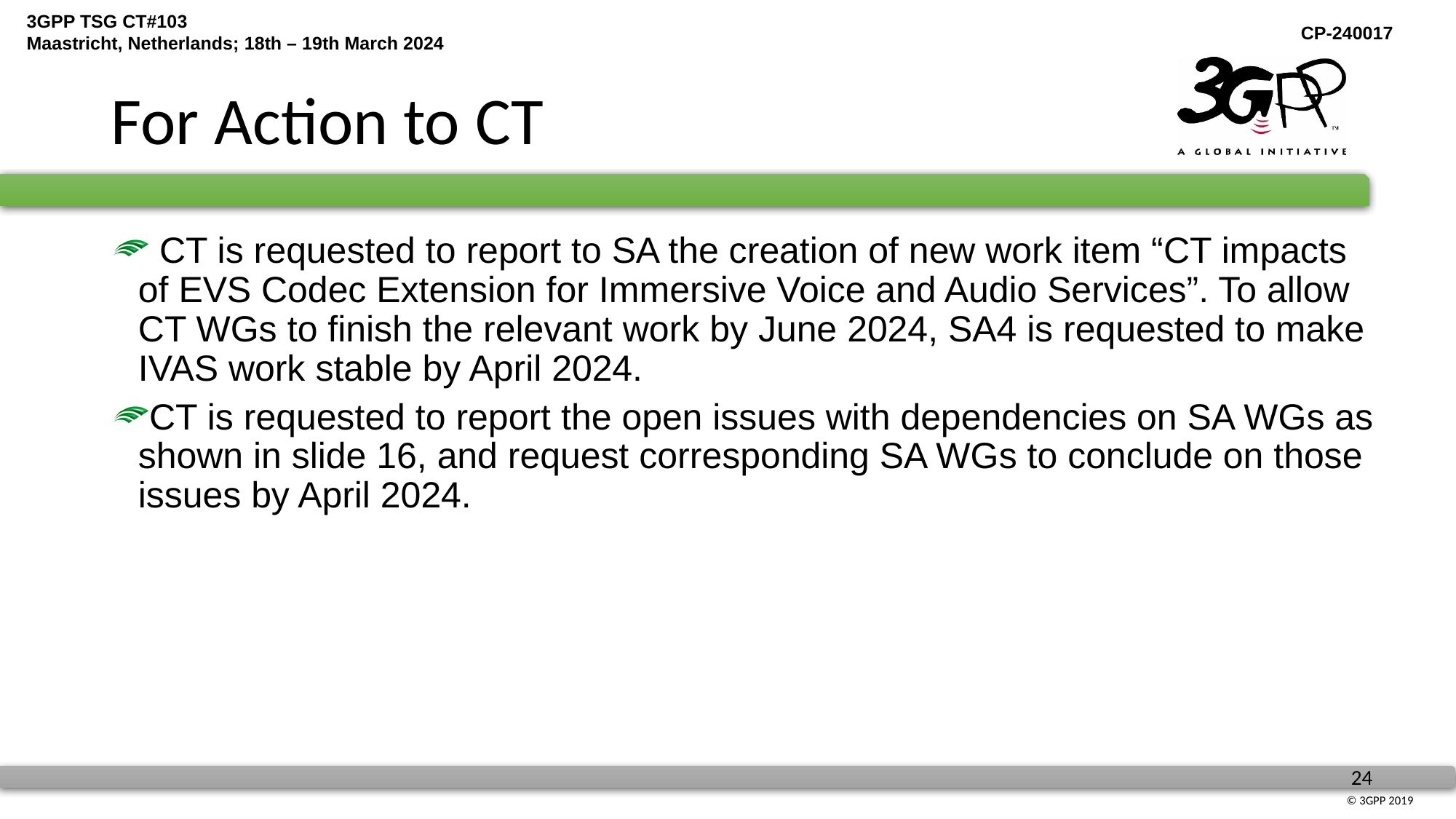

# For Action to CT
 CT is requested to report to SA the creation of new work item “CT impacts of EVS Codec Extension for Immersive Voice and Audio Services”. To allow CT WGs to finish the relevant work by June 2024, SA4 is requested to make IVAS work stable by April 2024.
CT is requested to report the open issues with dependencies on SA WGs as shown in slide 16, and request corresponding SA WGs to conclude on those issues by April 2024.